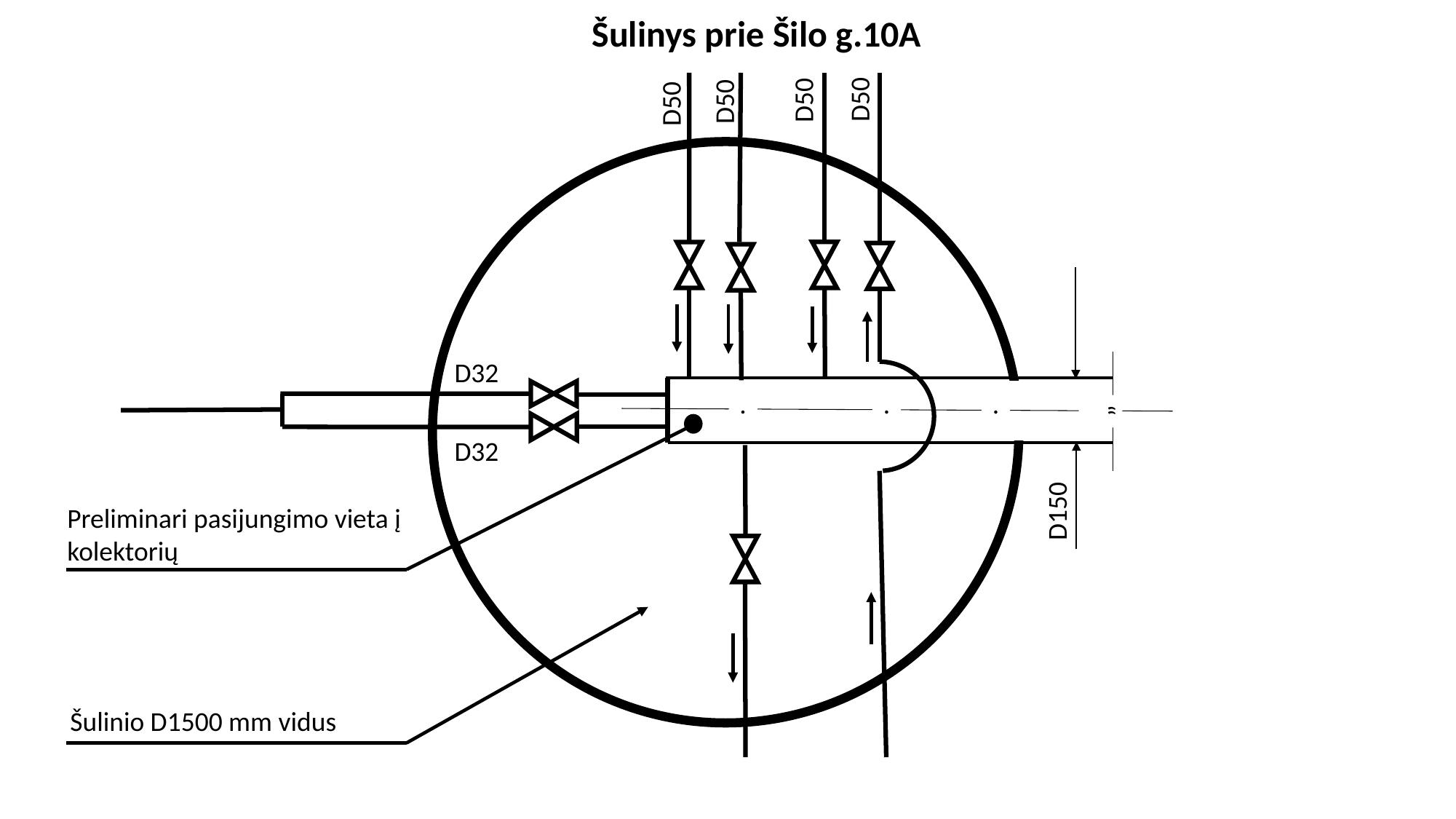

Šulinys prie Šilo g.10A
D50
D50
D50
D50

D32

.
.

.
„

D32
D150
Preliminari pasijungimo vieta į kolektorių

Šulinio D1500 mm vidus